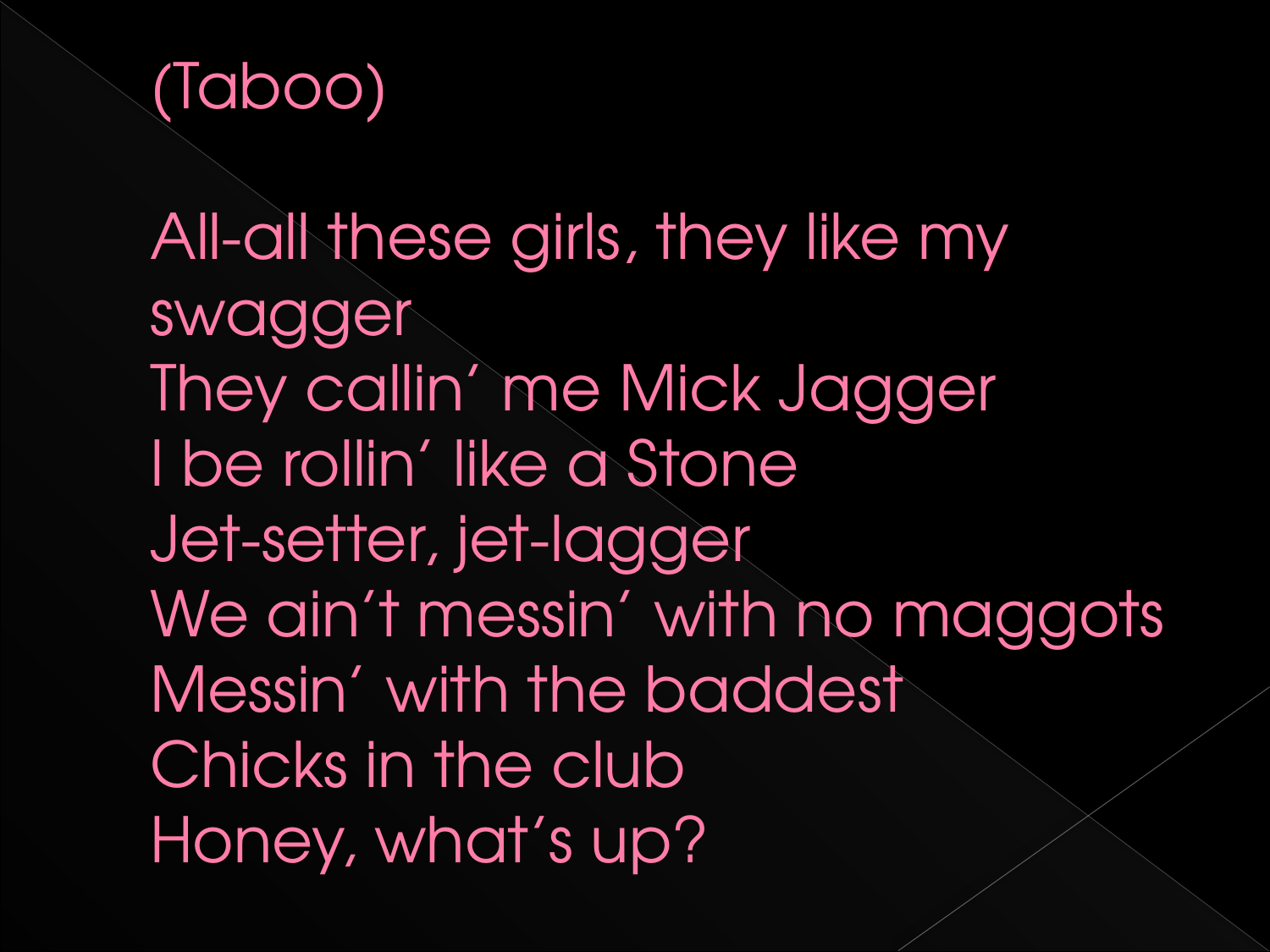

# (Taboo) All-all these girls, they like my swagger They callin’ me Mick Jagger I be rollin’ like a Stone Jet-setter, jet-lagger We ain’t messin’ with no maggots Messin’ with the baddest Chicks in the club Honey, what’s up?